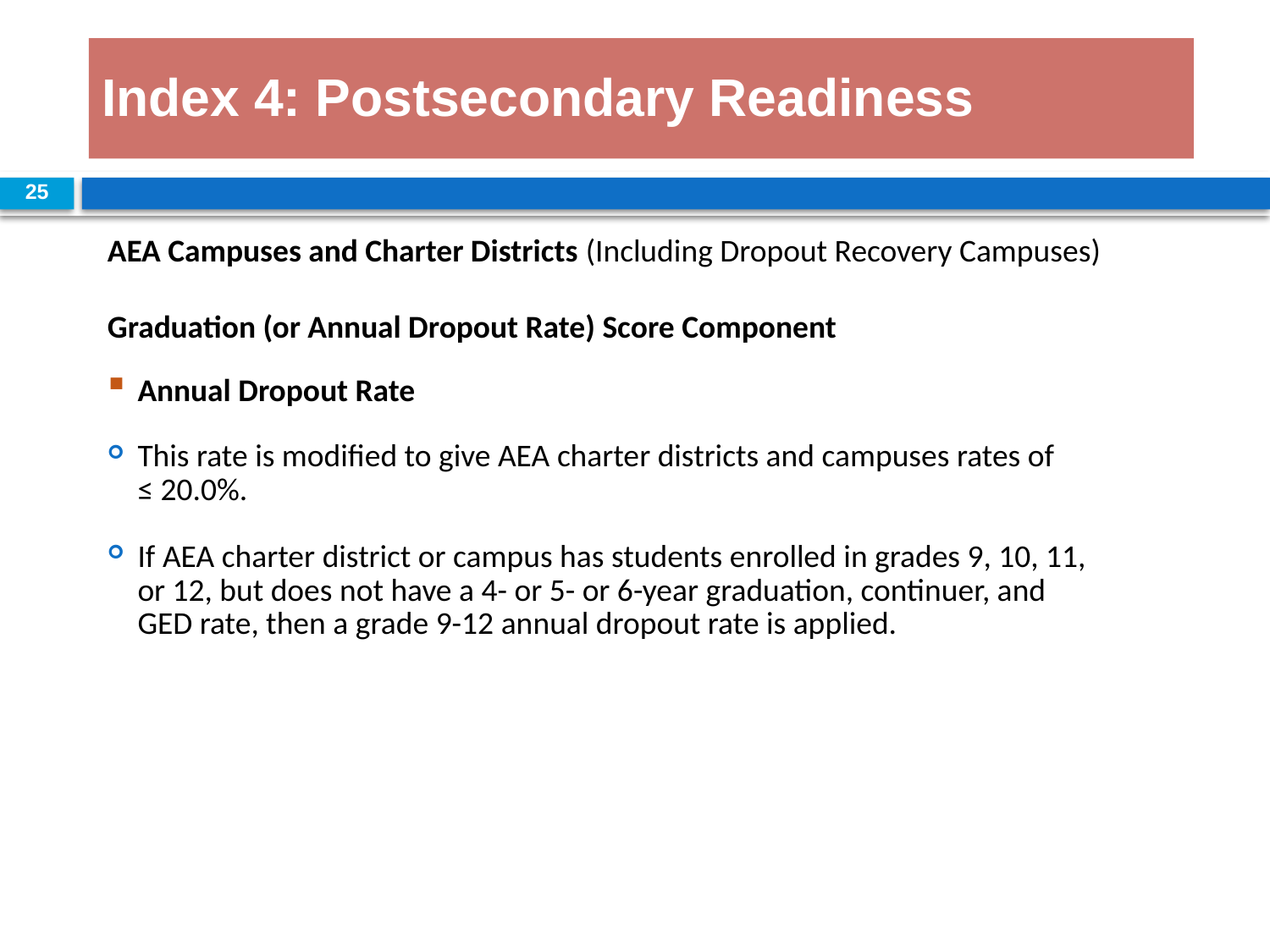

# Index 4: Postsecondary Readiness
25
AEA Campuses and Charter Districts (Including Dropout Recovery Campuses)

Graduation (or Annual Dropout Rate) Score Component

Annual Dropout Rate

This rate is modified to give AEA charter districts and campuses rates of
≤ 20.0%.

If AEA charter district or campus has students enrolled in grades 9, 10, 11,
or 12, but does not have a 4- or 5- or 6-year graduation, continuer, and
GED rate, then a grade 9-12 annual dropout rate is applied.